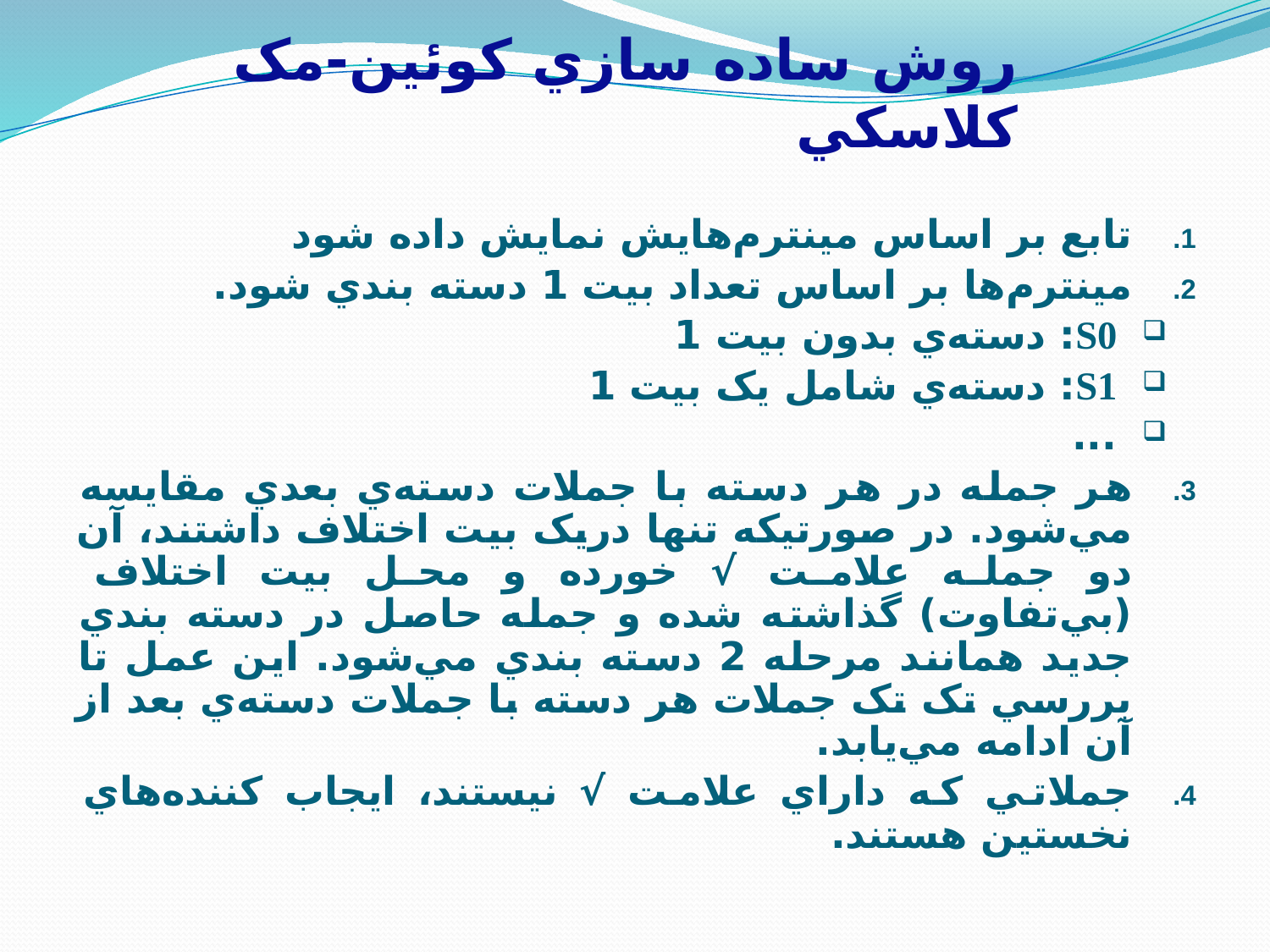

# روش ساده سازي کوئين-مک کلاسکي
تابع بر اساس مينترم‌هايش نمايش داده شود
مينترم‌ها بر اساس تعداد بيت 1 دسته بندي شود.
S0: دسته‌ي بدون بيت 1
S1: دسته‌ي شامل يک بيت 1
...
هر جمله در هر دسته با جملات دسته‌ي بعدي مقايسه مي‌شود. در صورتيکه تنها دريک بيت اختلاف داشتند، آن دو جمله علامت √ خورده و محل بيت اختلاف (بي‌تفاوت) گذاشته شده و جمله حاصل در دسته بندي جديد همانند مرحله 2 دسته بندي مي‌شود. اين عمل تا بررسي تک تک جملات هر دسته با جملات دسته‌ي بعد از آن ادامه مي‌يابد.
جملاتي که داراي علامت √ نيستند، ايجاب کننده‌هاي نخستين هستند.